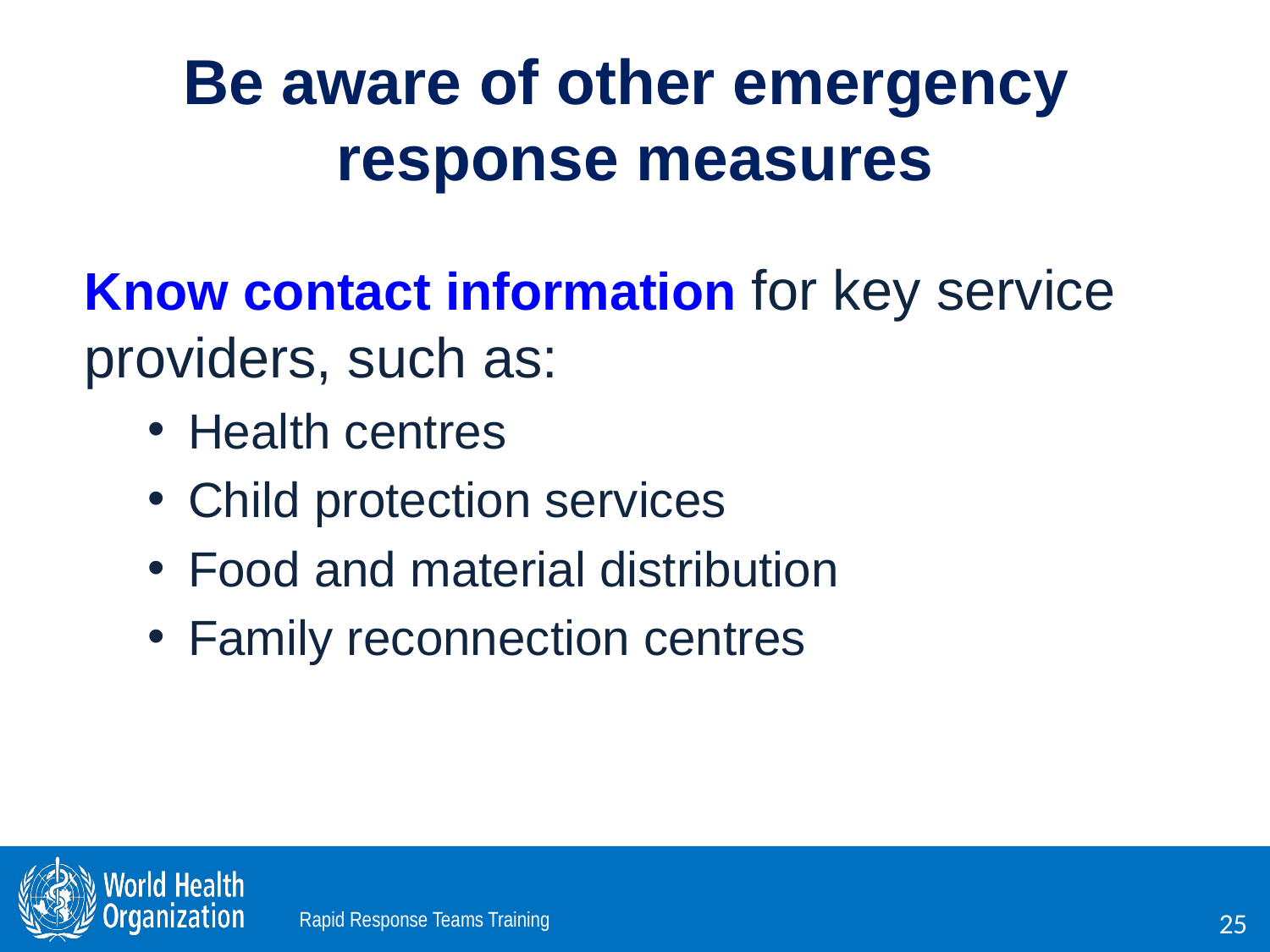

# Be aware of other emergency response measures
Know contact information for key service providers, such as:
Health centres
Child protection services
Food and material distribution
Family reconnection centres